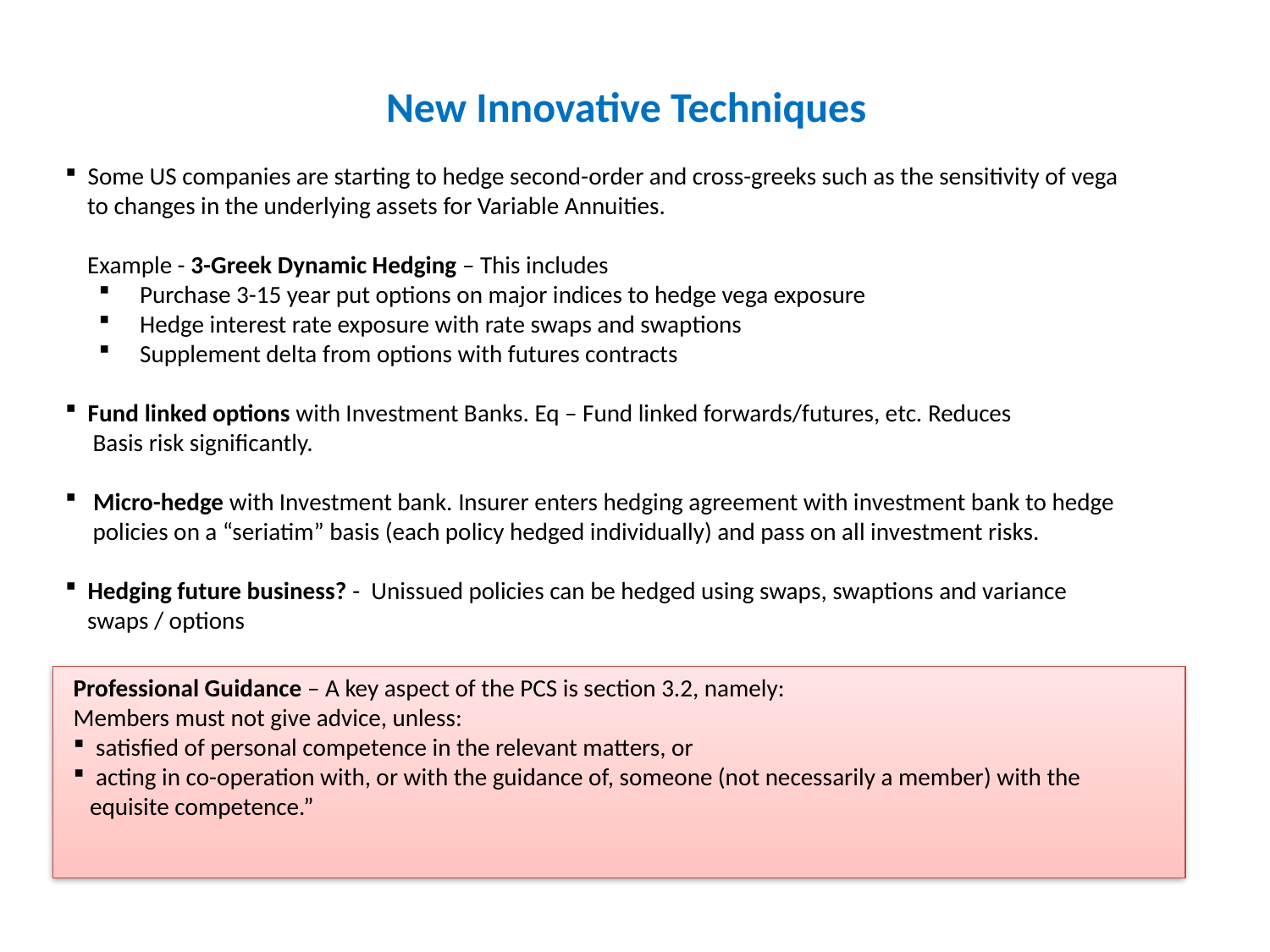

New Innovative Techniques

  Some US companies are starting to hedge second-order and cross-greeks such as the sensitivity of vega
    to changes in the underlying assets for Variable Annuities.

    Example - 3-Greek Dynamic Hedging – This includes
  Purchase 3-15 year put options on major indices to hedge vega exposure
  Hedge interest rate exposure with rate swaps and swaptions
  Supplement delta from options with futures contracts

  Fund linked options with Investment Banks. Eq – Fund linked forwards/futures, etc. Reduces
     Basis risk significantly.

   Micro-hedge with Investment bank. Insurer enters hedging agreement with investment bank to hedge
     policies on a “seriatim” basis (each policy hedged individually) and pass on all investment risks.
  Hedging future business? -  Unissued policies can be hedged using swaps, swaptions and variance
    swaps / options

Professional Guidance – A key aspect of the PCS is section 3.2, namely:
Members must not give advice, unless:
  satisfied of personal competence in the relevant matters, or
  acting in co-operation with, or with the guidance of, someone (not necessarily a member) with the
   equisite competence.”